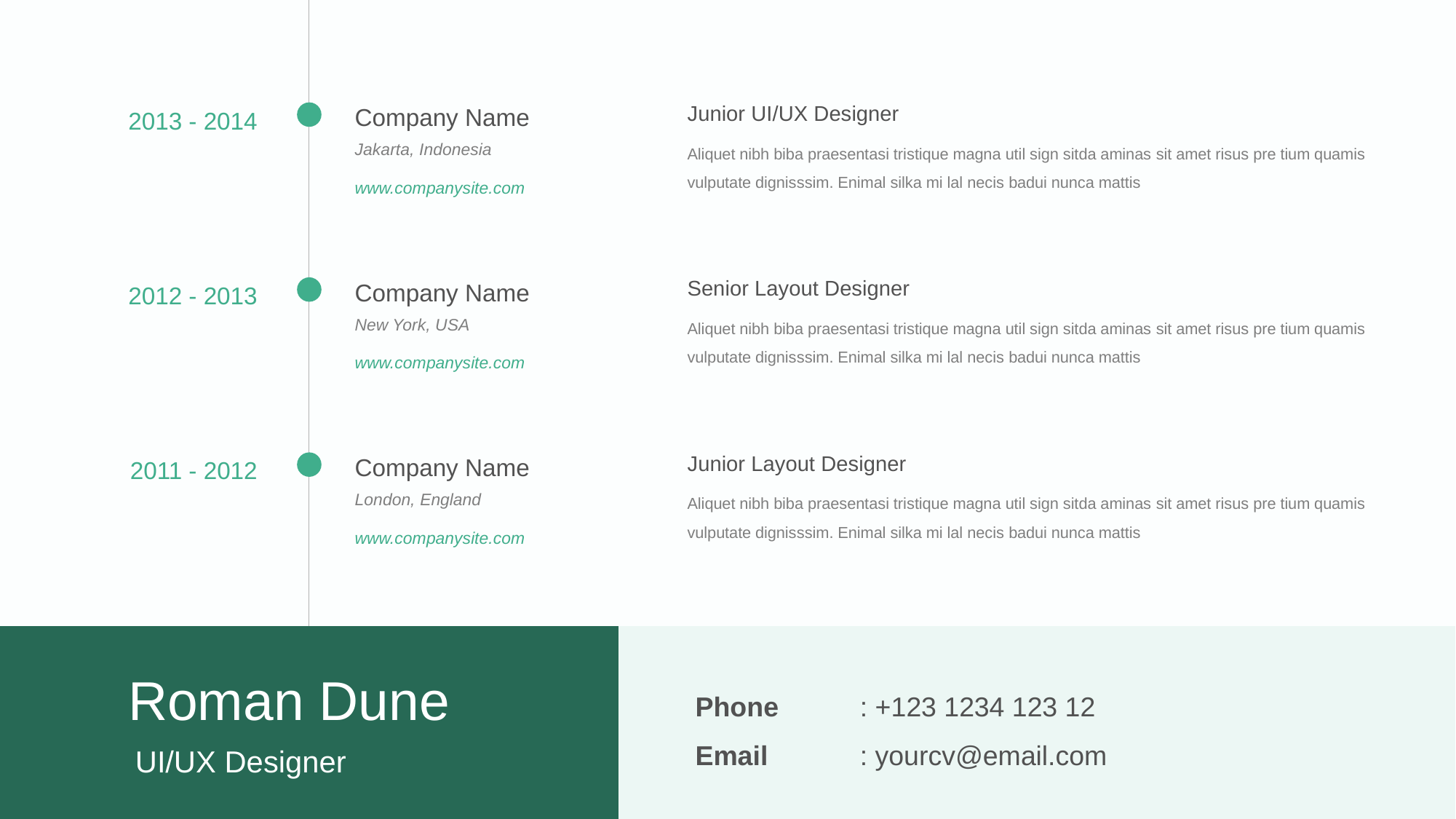

Company Name
2013 - 2014
Junior UI/UX Designer

Jakarta, Indonesia
Aliquet nibh biba praesentasi tristique magna util sign sitda aminas sit amet risus pre tium quamis vulputate dignisssim. Enimal silka mi lal necis badui nunca mattis
www.companysite.com
Company Name
2012 - 2013
Senior Layout Designer

New York, USA
Aliquet nibh biba praesentasi tristique magna util sign sitda aminas sit amet risus pre tium quamis vulputate dignisssim. Enimal silka mi lal necis badui nunca mattis
www.companysite.com
Company Name
2011 - 2012
Junior Layout Designer

London, England
Aliquet nibh biba praesentasi tristique magna util sign sitda aminas sit amet risus pre tium quamis vulputate dignisssim. Enimal silka mi lal necis badui nunca mattis
www.companysite.com

Roman Dune
Phone	: +123 1234 123 12
Email	: yourcv@email.com
UI/UX Designer